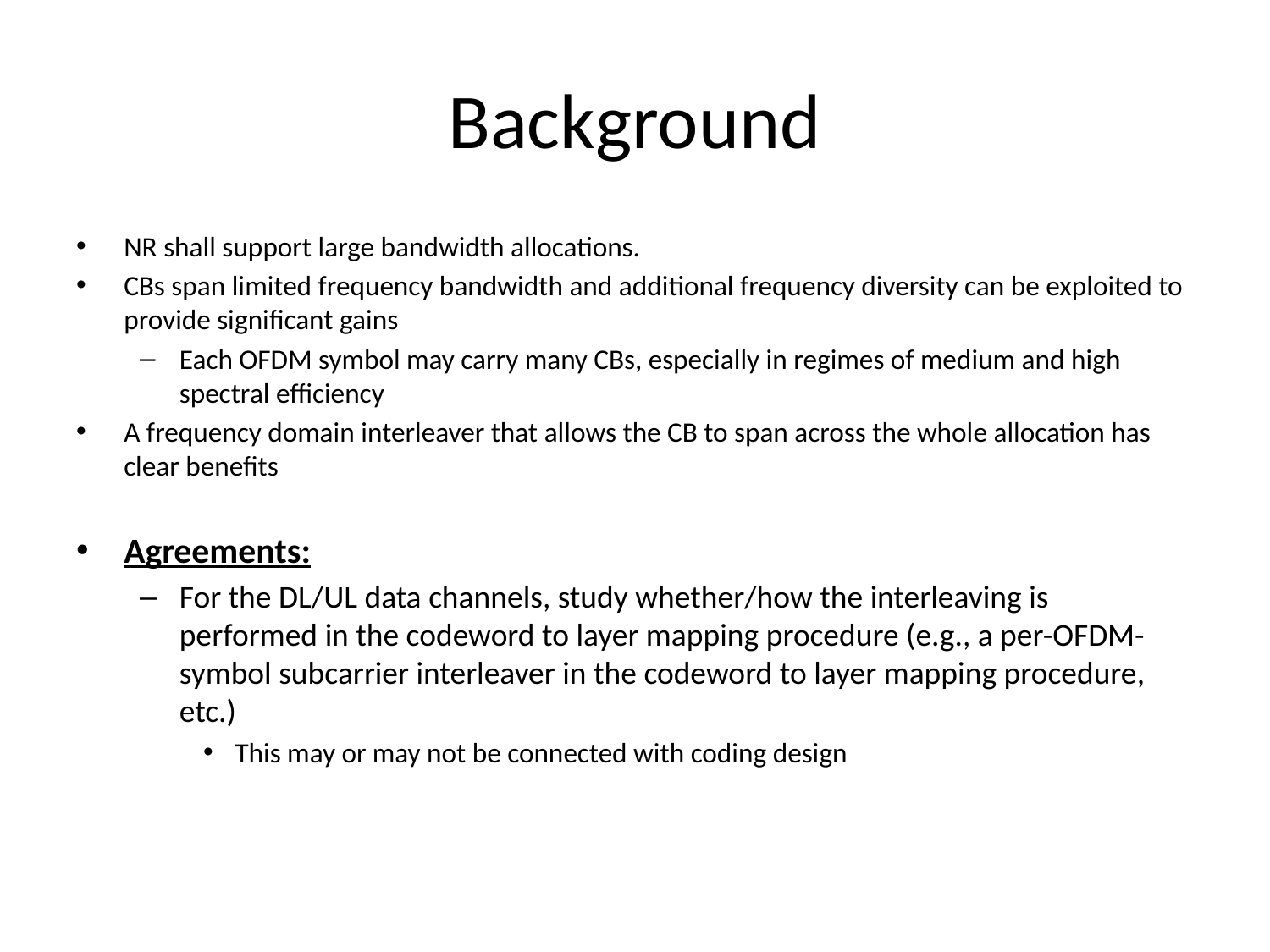

# Background
NR shall support large bandwidth allocations.
CBs span limited frequency bandwidth and additional frequency diversity can be exploited to provide significant gains
Each OFDM symbol may carry many CBs, especially in regimes of medium and high spectral efficiency
A frequency domain interleaver that allows the CB to span across the whole allocation has clear benefits

Agreements:
For the DL/UL data channels, study whether/how the interleaving is performed in the codeword to layer mapping procedure (e.g., a per-OFDM-symbol subcarrier interleaver in the codeword to layer mapping procedure, etc.)
This may or may not be connected with coding design